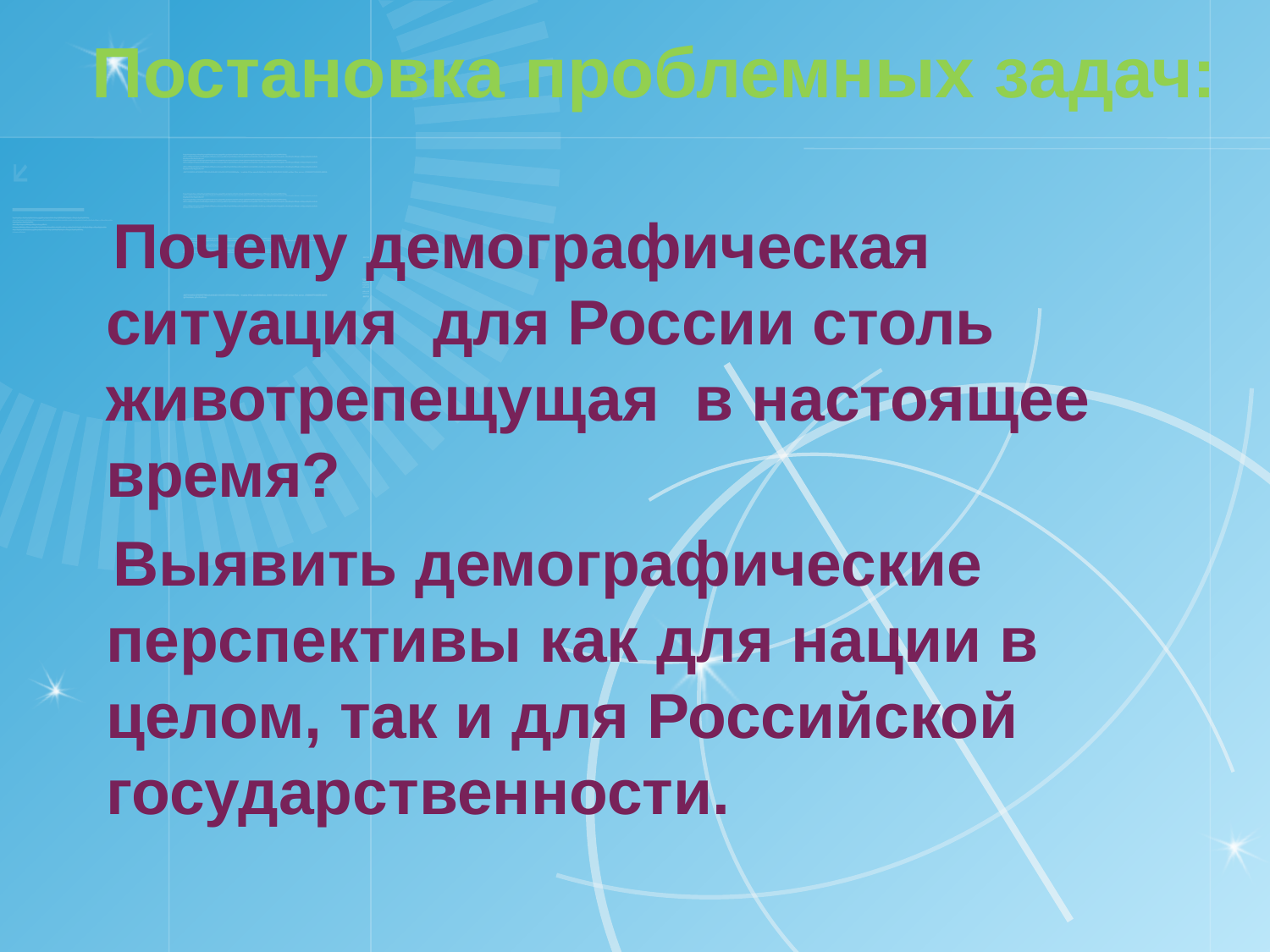

# Постановка проблемных задач:
    Почему демографическая ситуация  для России столь животрепещущая  в настоящее время?
    Выявить демографические перспективы как для нации в целом, так и для Российской государственности.